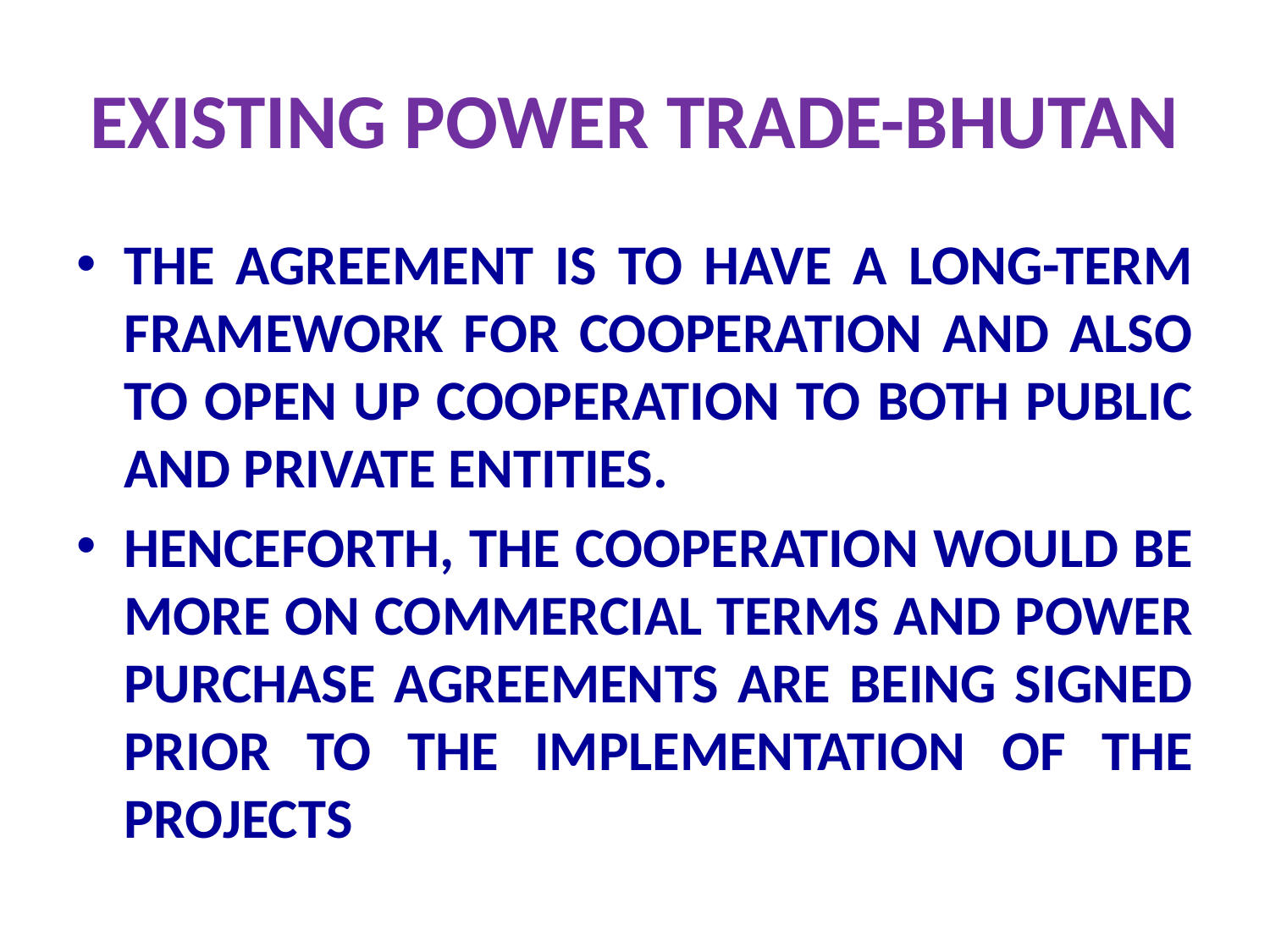

# EXISTING POWER TRADE-BHUTAN
THE AGREEMENT IS TO HAVE A LONG-TERM FRAMEWORK FOR COOPERATION AND ALSO TO OPEN UP COOPERATION TO BOTH PUBLIC AND PRIVATE ENTITIES.
HENCEFORTH, THE COOPERATION WOULD BE MORE ON COMMERCIAL TERMS AND POWER PURCHASE AGREEMENTS ARE BEING SIGNED PRIOR TO THE IMPLEMENTATION OF THE PROJECTS